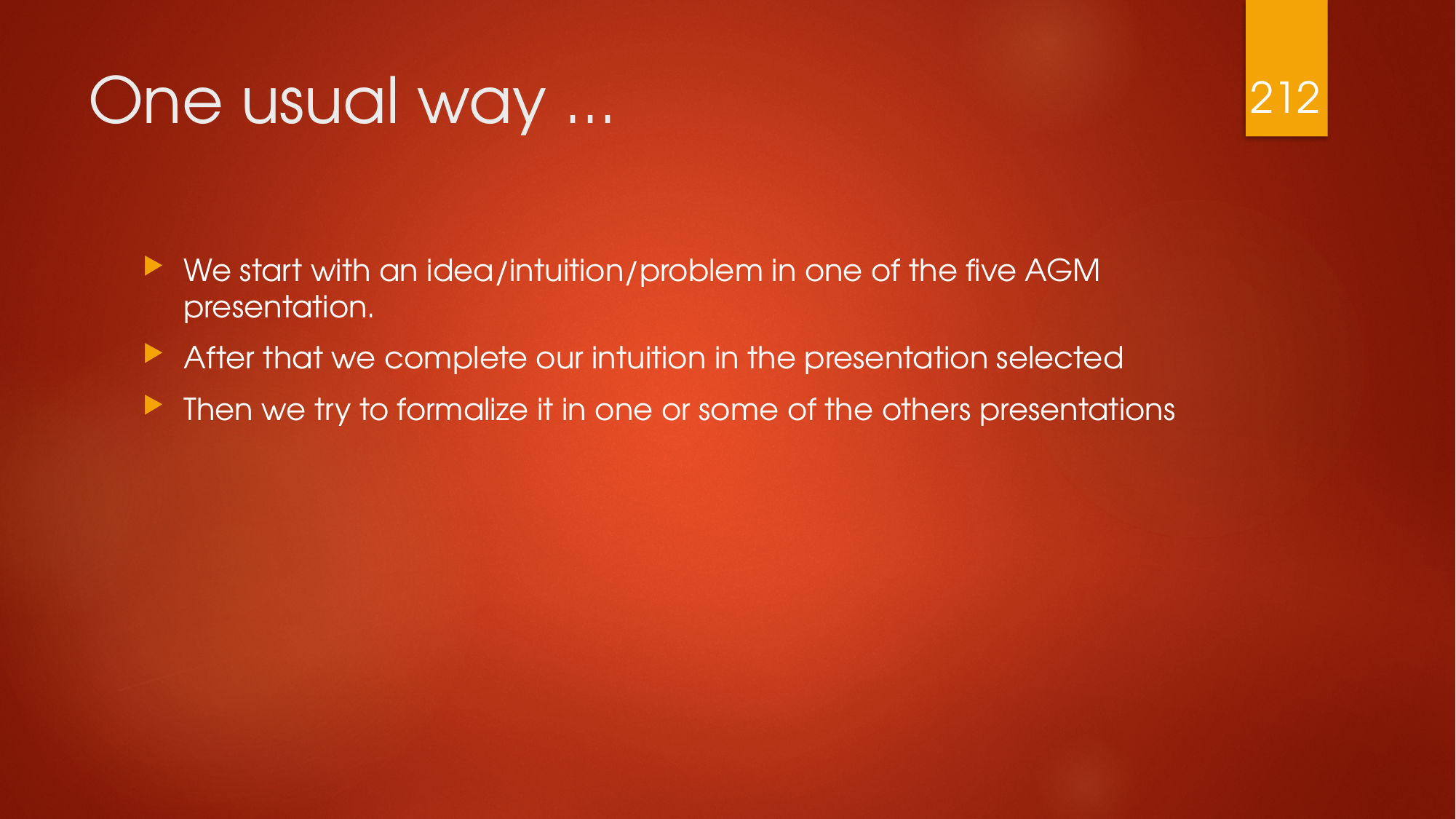

212
# One usual way ...
We start with an idea/intuition/problem in one of the five AGM presentation.
After that we complete our intuition in the presentation selected
Then we try to formalize it in one or some of the others presentations